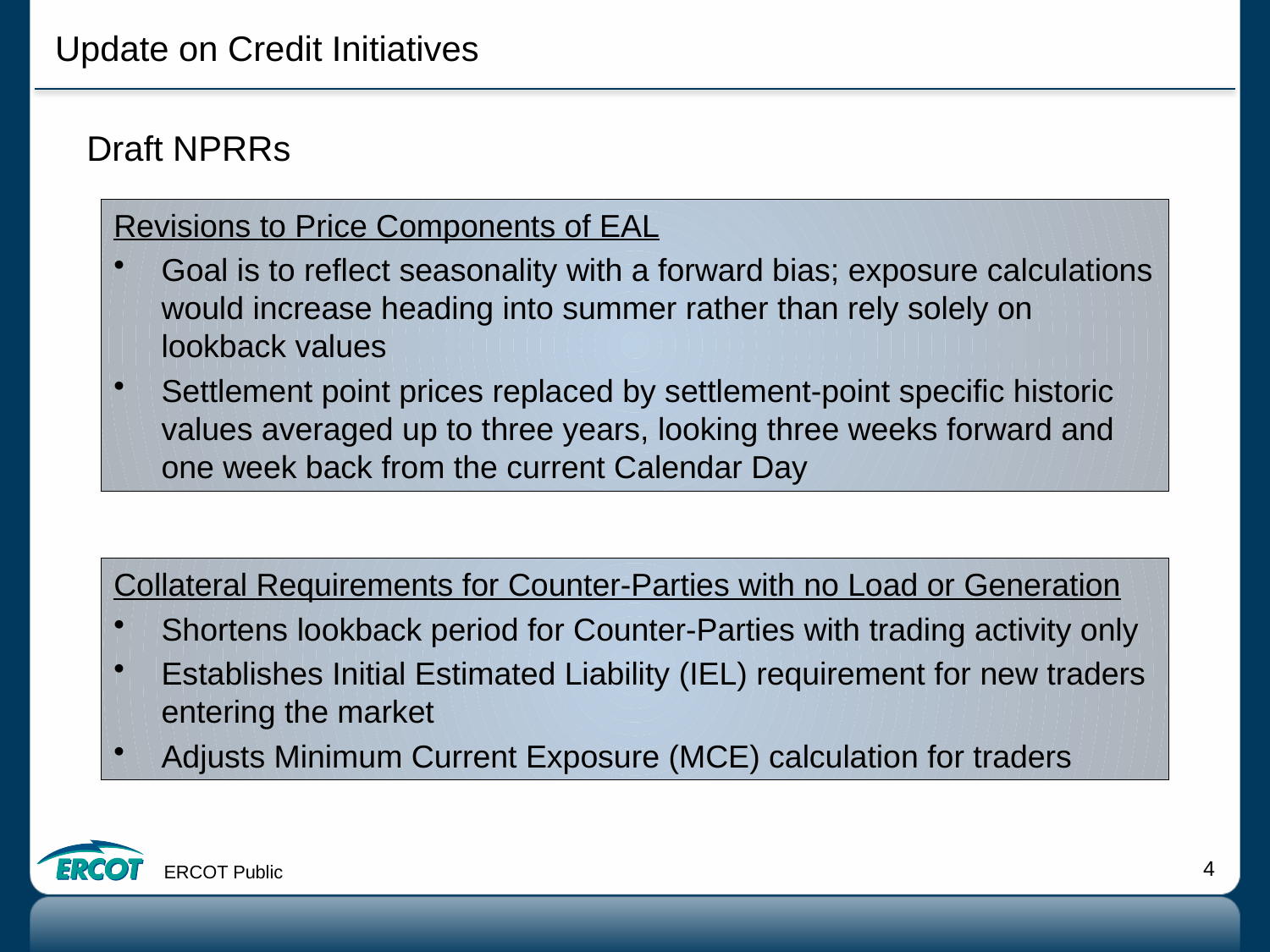

Update on Credit Initiatives
Draft NPRRs
Revisions to Price Components of EAL
Goal is to reflect seasonality with a forward bias; exposure calculations would increase heading into summer rather than rely solely on lookback values
Settlement point prices replaced by settlement-point specific historic values averaged up to three years, looking three weeks forward and one week back from the current Calendar Day
Collateral Requirements for Counter-Parties with no Load or Generation
Shortens lookback period for Counter-Parties with trading activity only
Establishes Initial Estimated Liability (IEL) requirement for new traders entering the market
Adjusts Minimum Current Exposure (MCE) calculation for traders
ERCOT Public